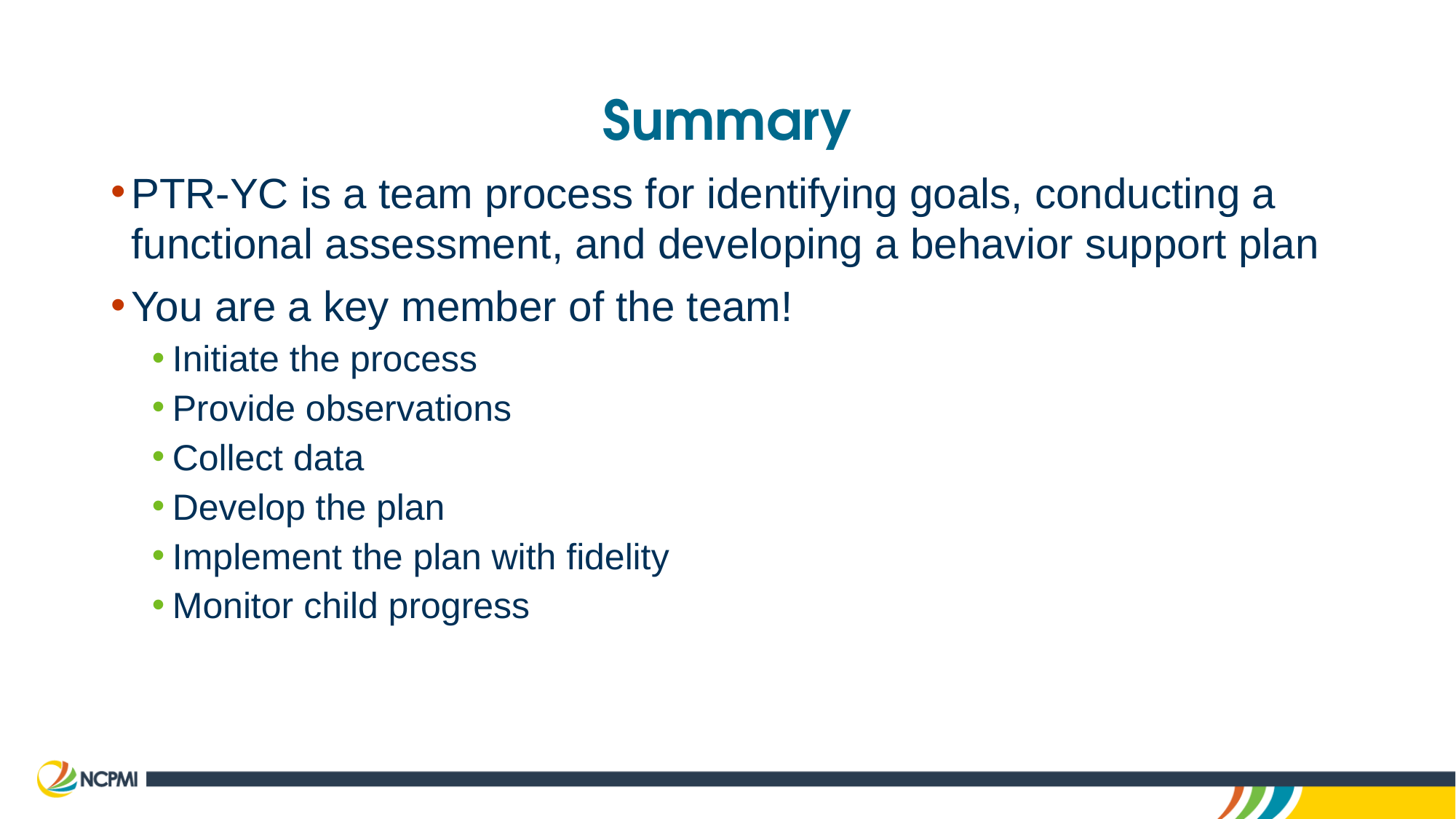

# Summary
PTR-YC is a team process for identifying goals, conducting a functional assessment, and developing a behavior support plan
You are a key member of the team!
Initiate the process
Provide observations
Collect data
Develop the plan
Implement the plan with fidelity
Monitor child progress